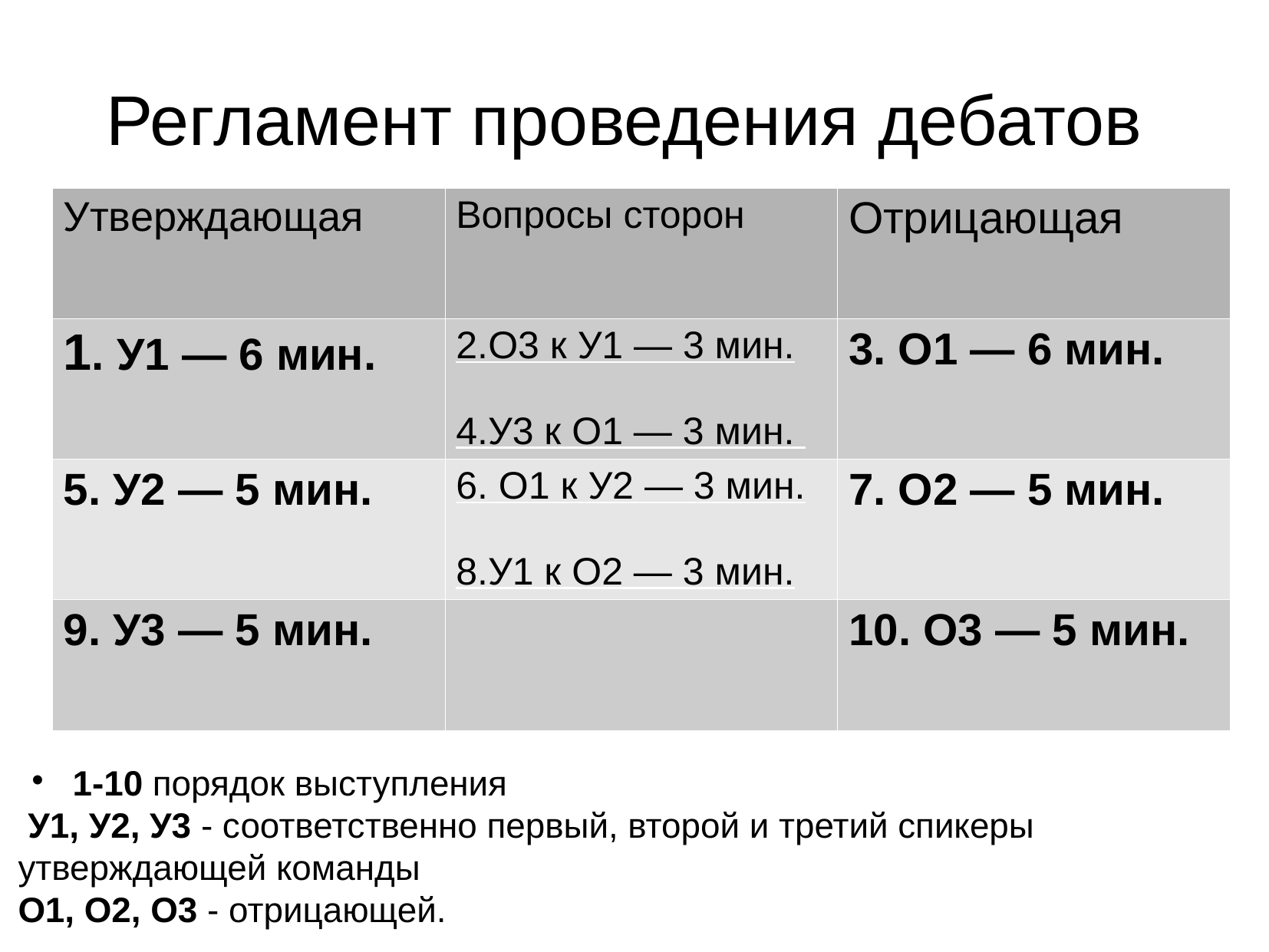

Регламент проведения дебатов
| Утверждающая | Вопросы сторон | Отрицающая |
| --- | --- | --- |
| 1. У1 — 6 мин. | 2.О3 к У1 — 3 мин. 4.У3 к О1 — 3 мин. | 3. О1 — 6 мин. |
| 5. У2 — 5 мин. | 6. О1 к У2 — 3 мин. 8.У1 к О2 — 3 мин. | 7. О2 — 5 мин. |
| 9. У3 — 5 мин. |  | 10. О3 — 5 мин. |
1-10 порядок выступления
 У1, У2, У3 - соответственно первый, второй и третий спикеры утверждающей команды
О1, О2, О3 - отрицающей.